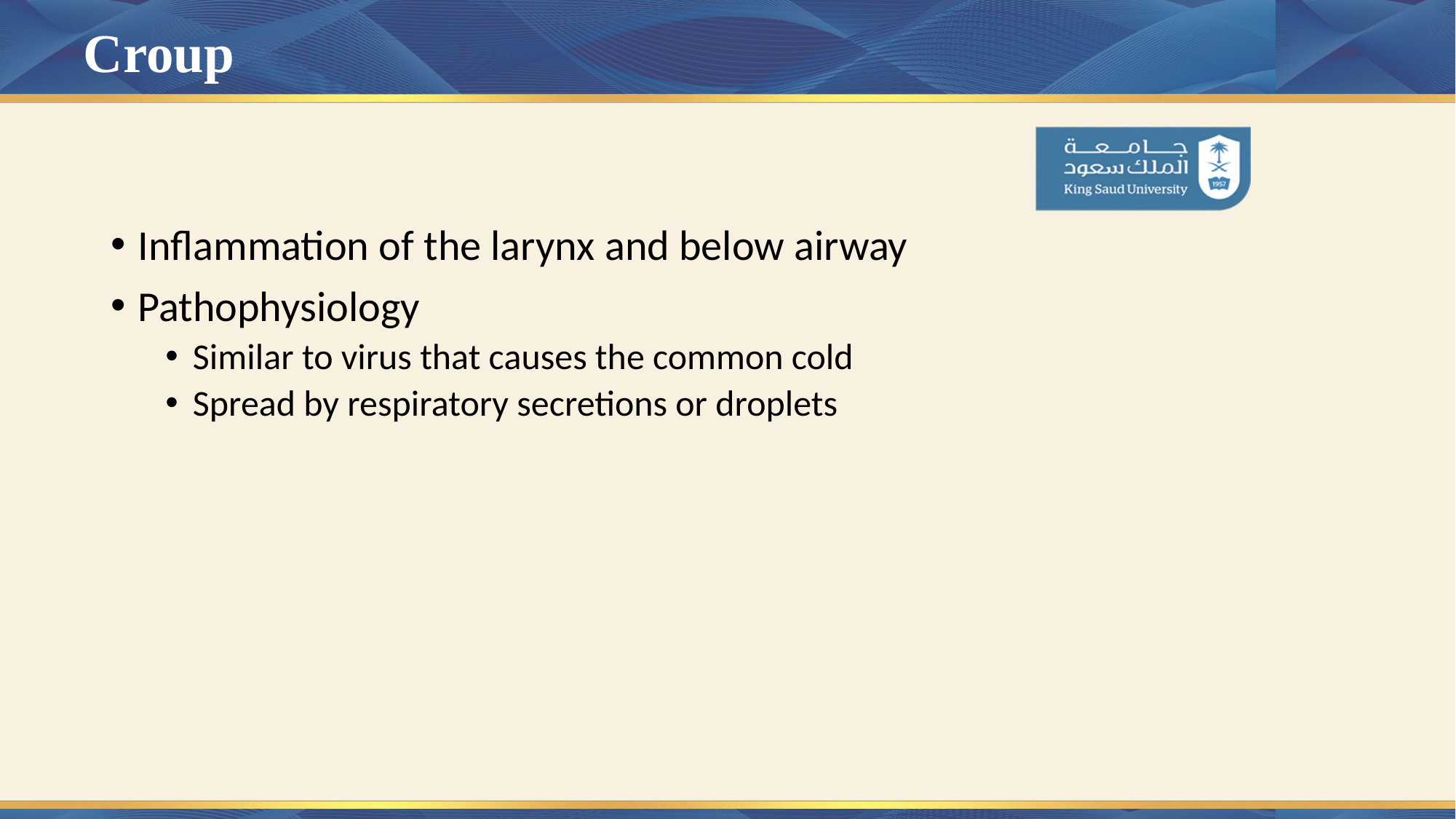

# Croup
Inflammation of the larynx and below airway
Pathophysiology
Similar to virus that causes the common cold
Spread by respiratory secretions or droplets